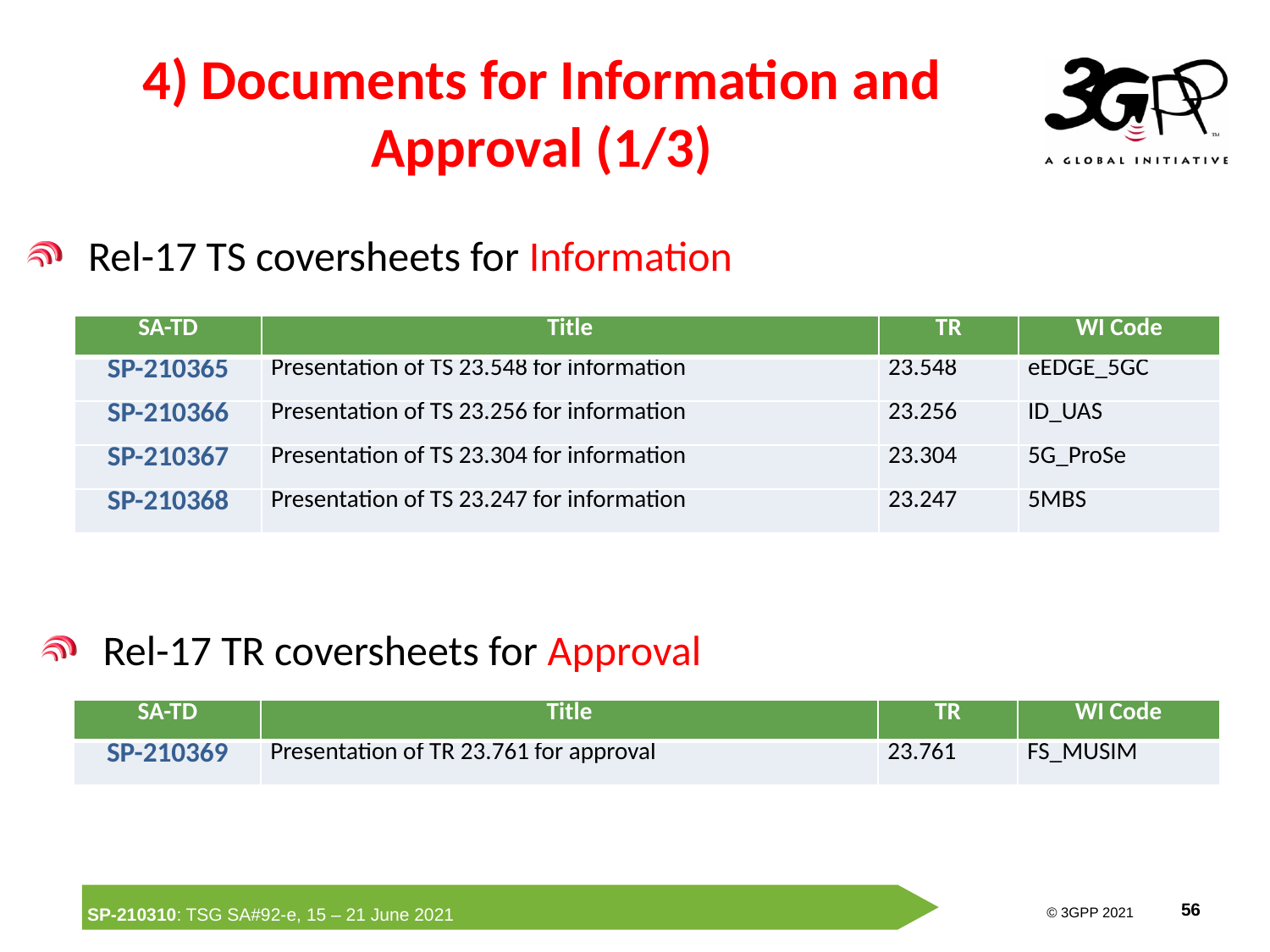

# 4) Documents for Information and Approval (1/3)
Rel-17 TS coversheets for Information

| SA-TD | Title | TR | WI Code |
| --- | --- | --- | --- |
| SP-210365 | Presentation of TS 23.548 for information | 23.548 | eEDGE\_5GC |
| SP-210366 | Presentation of TS 23.256 for information | 23.256 | ID\_UAS |
| SP-210367 | Presentation of TS 23.304 for information | 23.304 | 5G\_ProSe |
| SP-210368 | Presentation of TS 23.247 for information | 23.247 | 5MBS |
Rel-17 TR coversheets for Approval

| SA-TD | Title | TR | WI Code |
| --- | --- | --- | --- |
| SP-210369 | Presentation of TR 23.761 for approval | 23.761 | FS\_MUSIM |